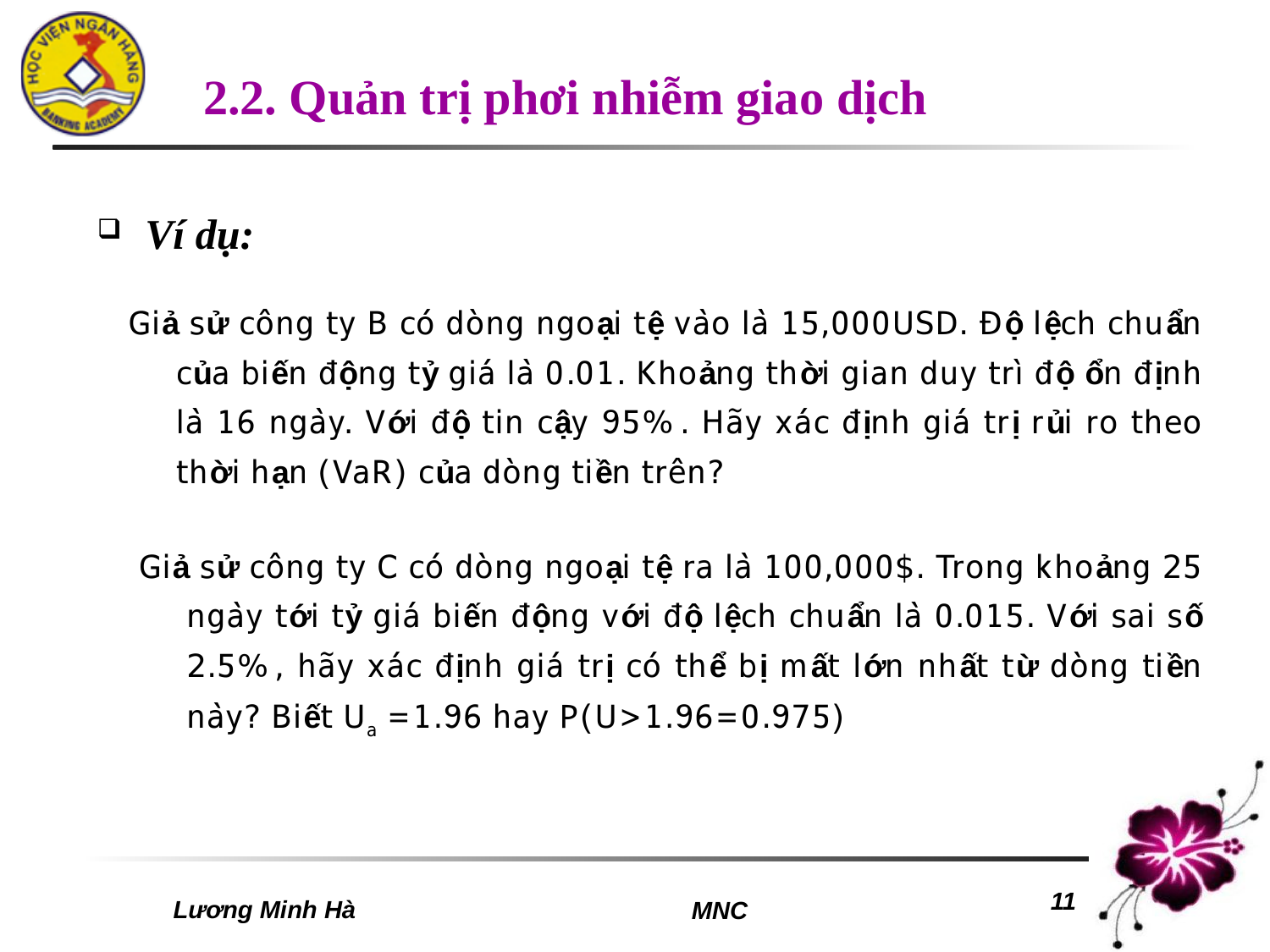

# 2.2. Quản trị phơi nhiễm giao dịch
Ví dụ:
Giả sử công ty B có dòng ngoại tệ vào là 15,000USD. Độ lệch chuẩn của biến động tỷ giá là 0.01. Khoảng thời gian duy trì độ ổn định là 16 ngày. Với độ tin cậy 95%. Hãy xác định giá trị rủi ro theo thời hạn (VaR) của dòng tiền trên?
Giả sử công ty C có dòng ngoại tệ ra là 100,000$. Trong khoảng 25 ngày tới tỷ giá biến động với độ lệch chuẩn là 0.015. Với sai số 2.5%, hãy xác định giá trị có thể bị mất lớn nhất từ dòng tiền này? Biết Ua =1.96 hay P(U>1.96=0.975)
Lương Minh Hà